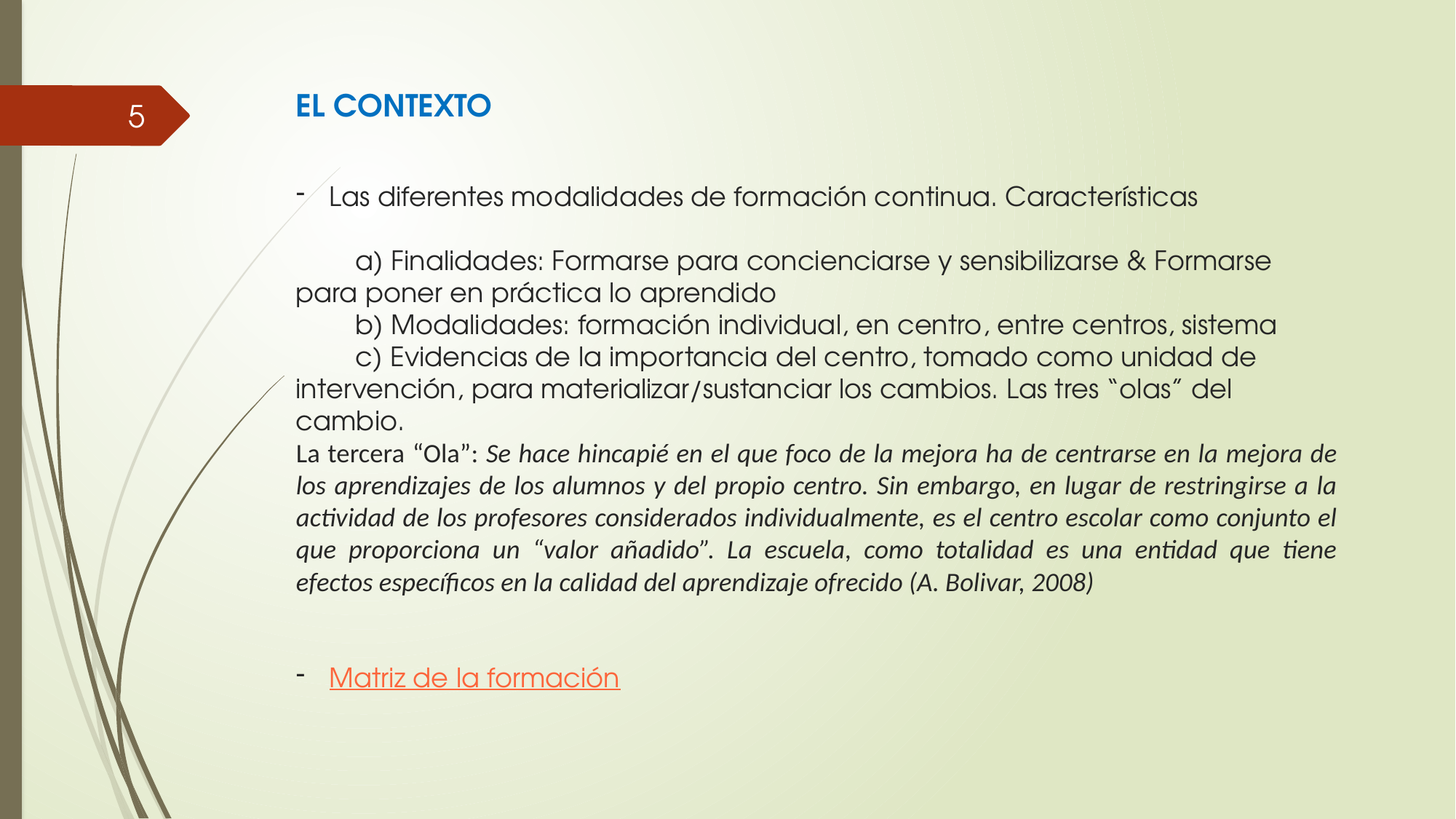

EL CONTEXTO
5
Las diferentes modalidades de formación continua. Características

        a) Finalidades: Formarse para concienciarse y sensibilizarse & Formarse para poner en práctica lo aprendido
        b) Modalidades: formación individual, en centro, entre centros, sistema
        c) Evidencias de la importancia del centro, tomado como unidad de intervención, para materializar/sustanciar los cambios. Las tres “olas” del cambio.
La tercera “Ola”: Se hace hincapié en el que foco de la mejora ha de centrarse en la mejora de los aprendizajes de los alumnos y del propio centro. Sin embargo, en lugar de restringirse a la actividad de los profesores considerados individualmente, es el centro escolar como conjunto el que proporciona un “valor añadido”. La escuela, como totalidad es una entidad que tiene efectos específicos en la calidad del aprendizaje ofrecido (A. Bolivar, 2008)

Matriz de la formación